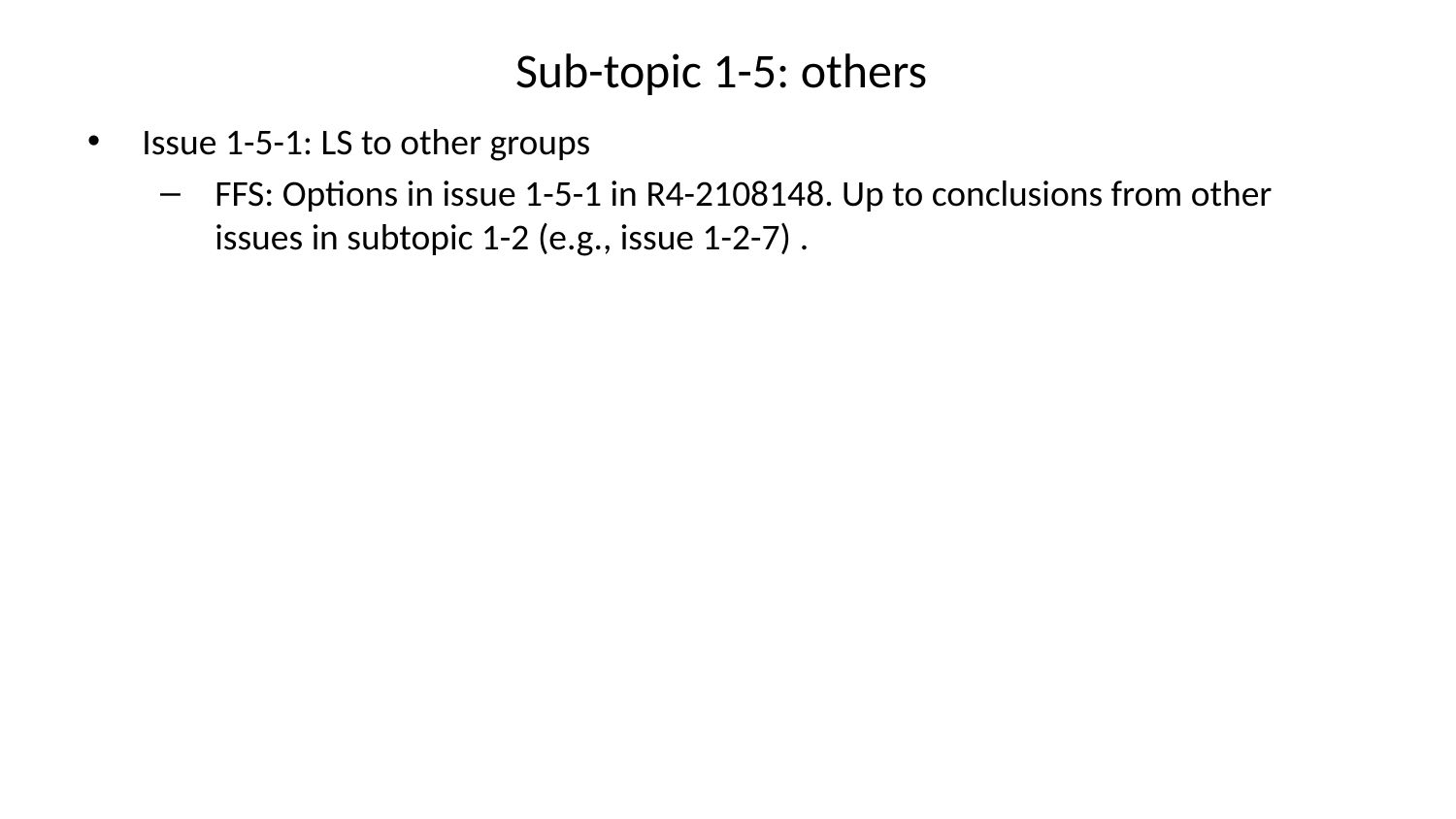

# Sub-topic 1-5: others
Issue 1-5-1: LS to other groups
FFS: Options in issue 1-5-1 in R4-2108148. Up to conclusions from other issues in subtopic 1-2 (e.g., issue 1-2-7) .